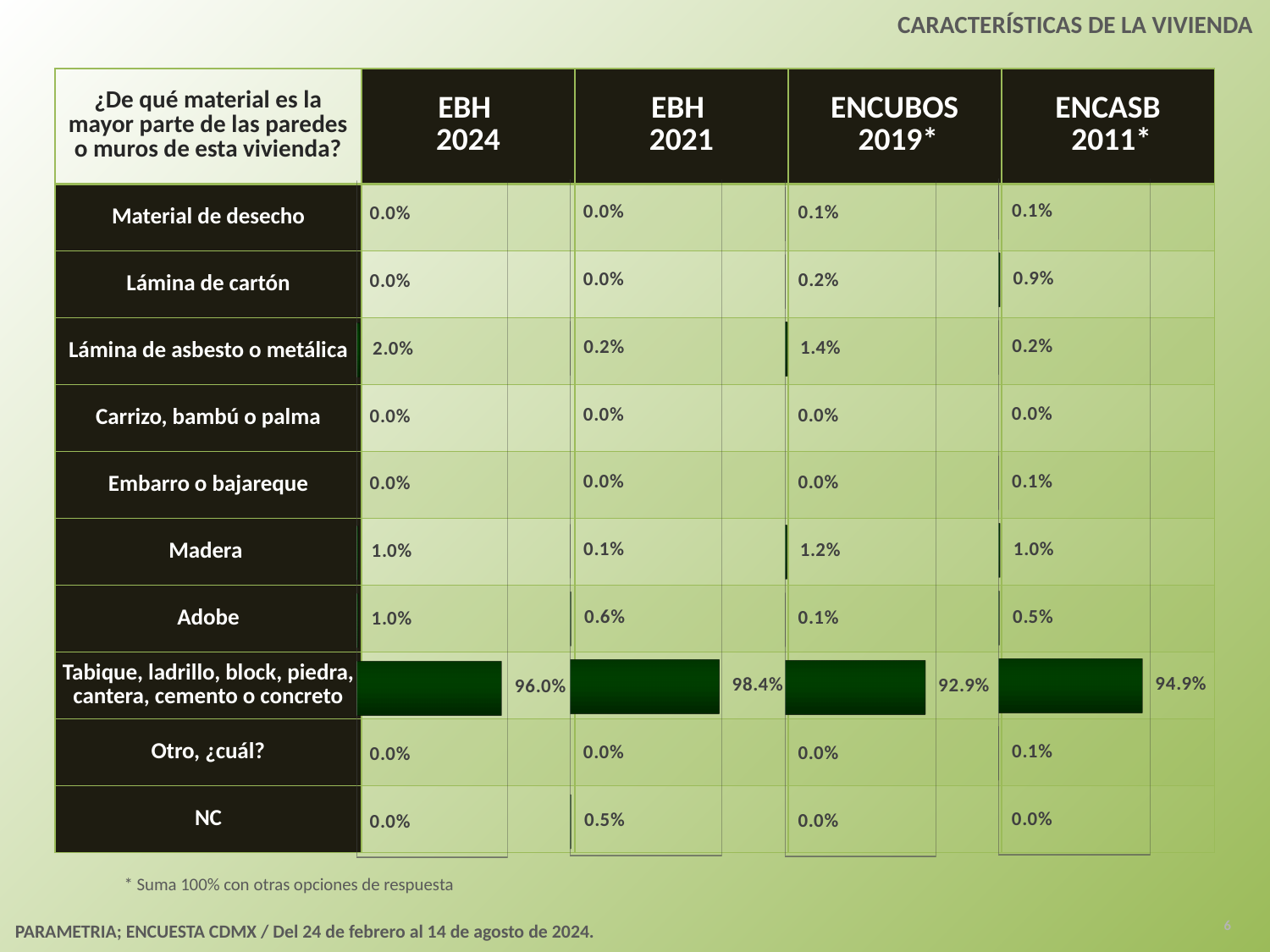

CARACTERÍSTICAS DE LA VIVIENDA
| ¿De qué material es la mayor parte de las paredes o muros de esta vivienda? | EBH 2024 | EBH 2021 | ENCUBOS 2019\* | ENCASB 2011\* |
| --- | --- | --- | --- | --- |
| Material de desecho |  |  |  |  |
| Lámina de cartón |  |  |  |  |
| Lámina de asbesto o metálica |  |  |  |  |
| Carrizo, bambú o palma |  |  |  |  |
| Embarro o bajareque |  |  |  |  |
| Madera |  |  |  |  |
| Adobe |  |  |  |  |
| Tabique, ladrillo, block, piedra, cantera, cemento o concreto |  |  |  |  |
| Otro, ¿cuál? |  |  |  |  |
| NC |  |  |  |  |

[unsupported chart]

[unsupported chart]

[unsupported chart]

[unsupported chart]

* Suma 100% con otras opciones de respuesta
6
PARAMETRIA; ENCUESTA CDMX / Del 24 de febrero al 14 de agosto de 2024.